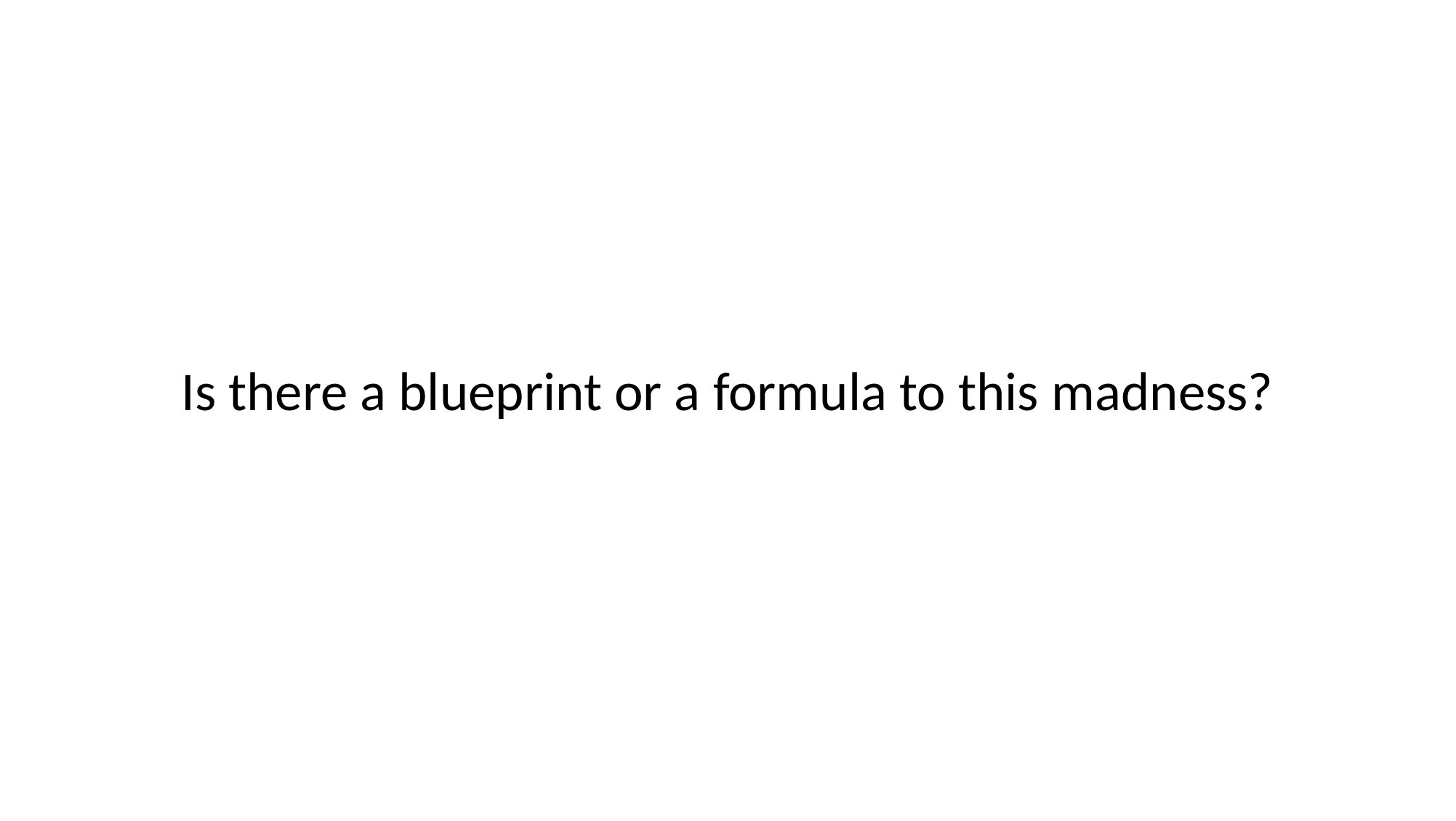

# Is there a blueprint or a formula to this madness?